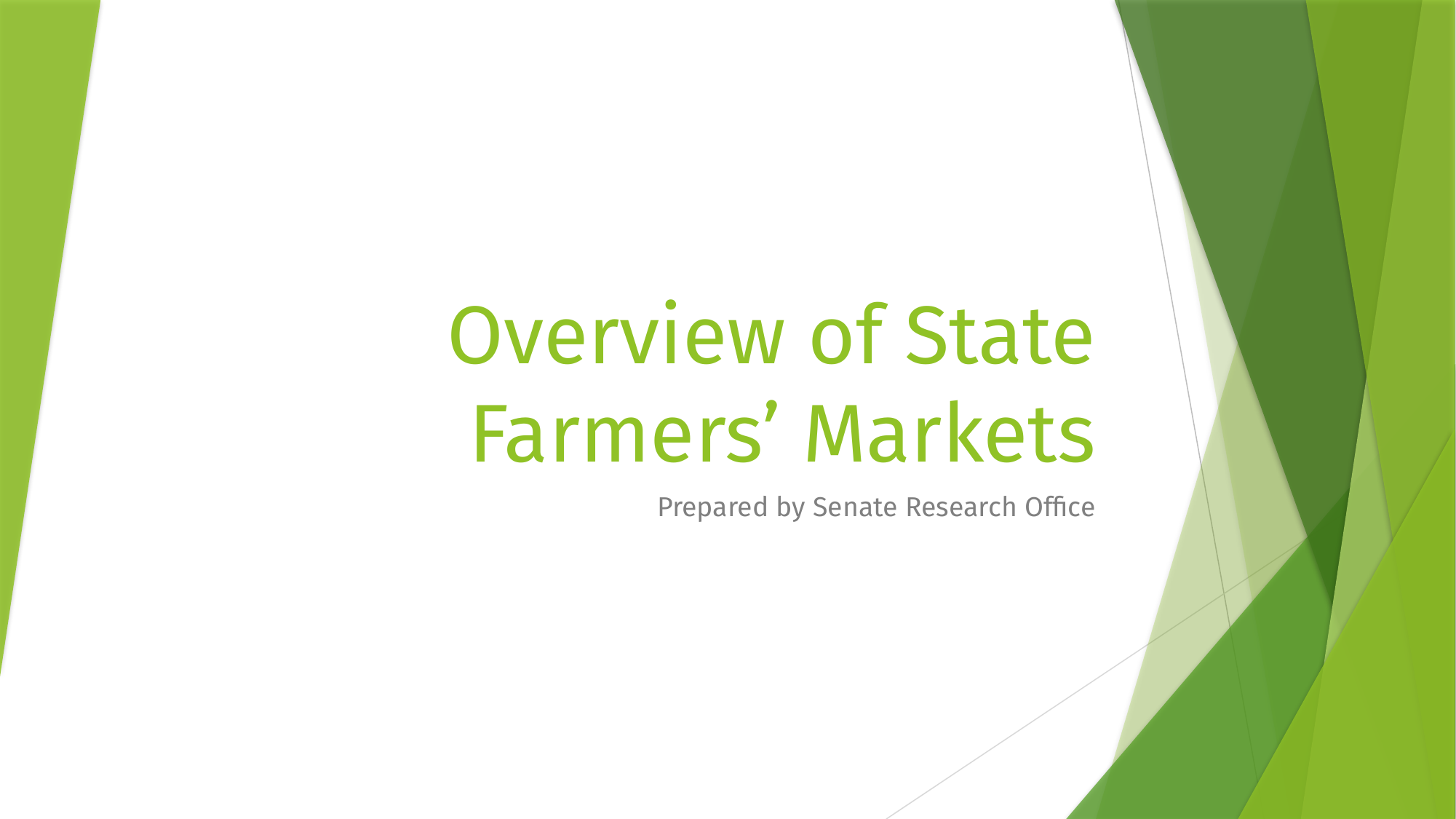

# Overview of State Farmers’ Markets
Prepared by Senate Research Office